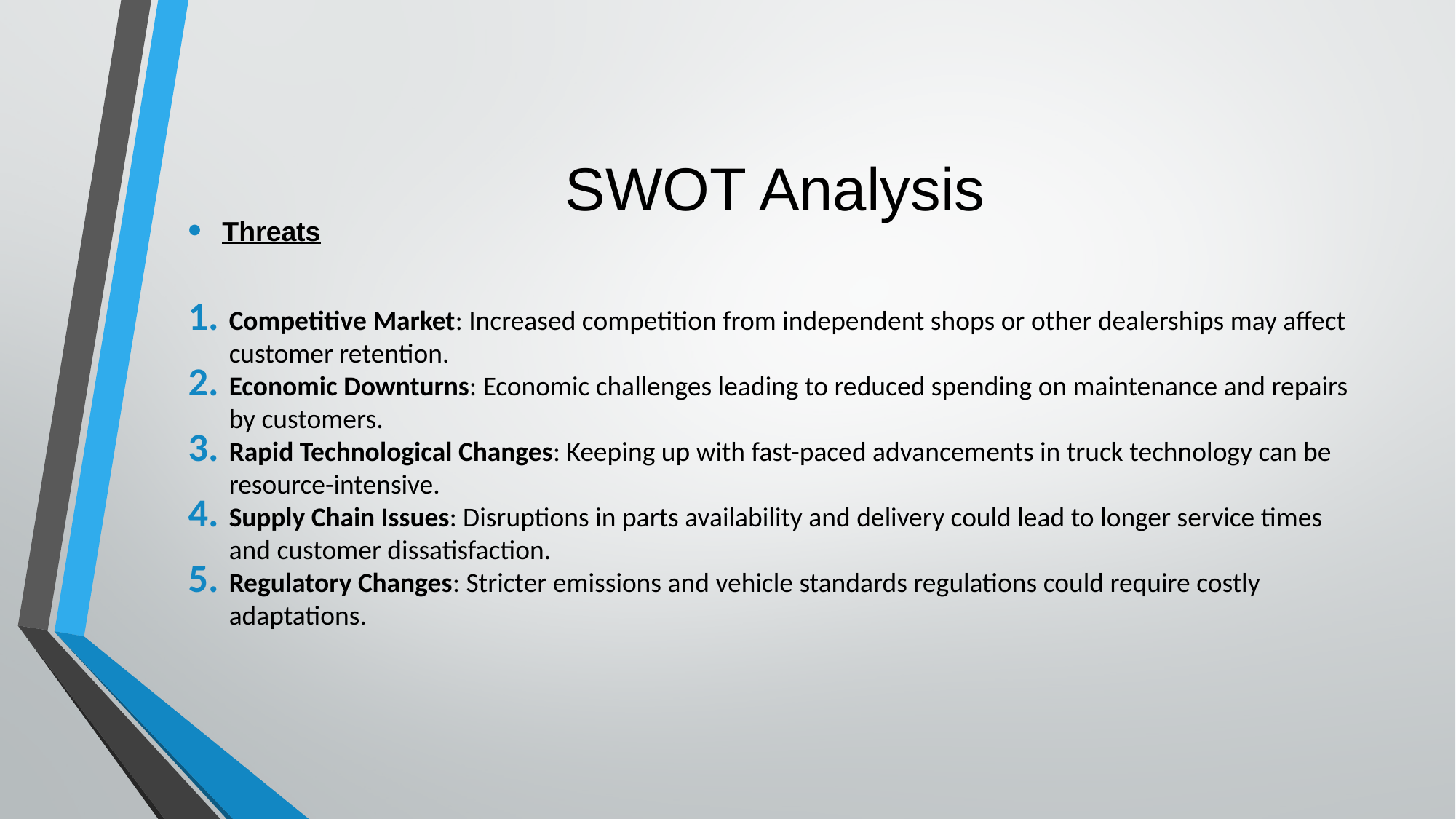

# SWOT Analysis
Threats

Competitive Market: Increased competition from independent shops or other dealerships may affect customer retention.
Economic Downturns: Economic challenges leading to reduced spending on maintenance and repairs by customers.
Rapid Technological Changes: Keeping up with fast-paced advancements in truck technology can be resource-intensive.
Supply Chain Issues: Disruptions in parts availability and delivery could lead to longer service times and customer dissatisfaction.
Regulatory Changes: Stricter emissions and vehicle standards regulations could require costly adaptations.